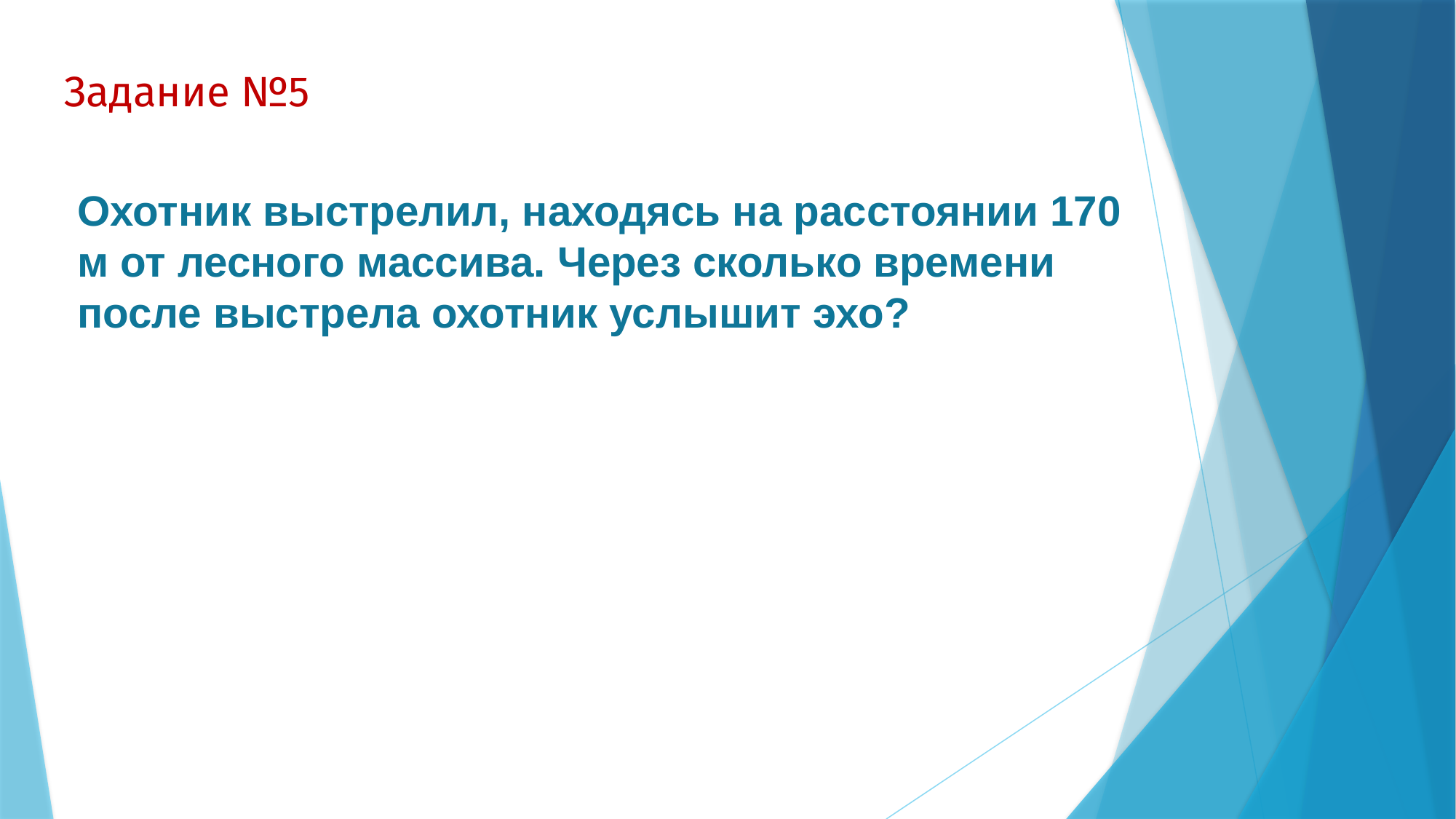

Задание №5
Охотник выстрелил, находясь на расстоянии 170 м от лесного массива. Через сколько времени после выстрела охотник услышит эхо?